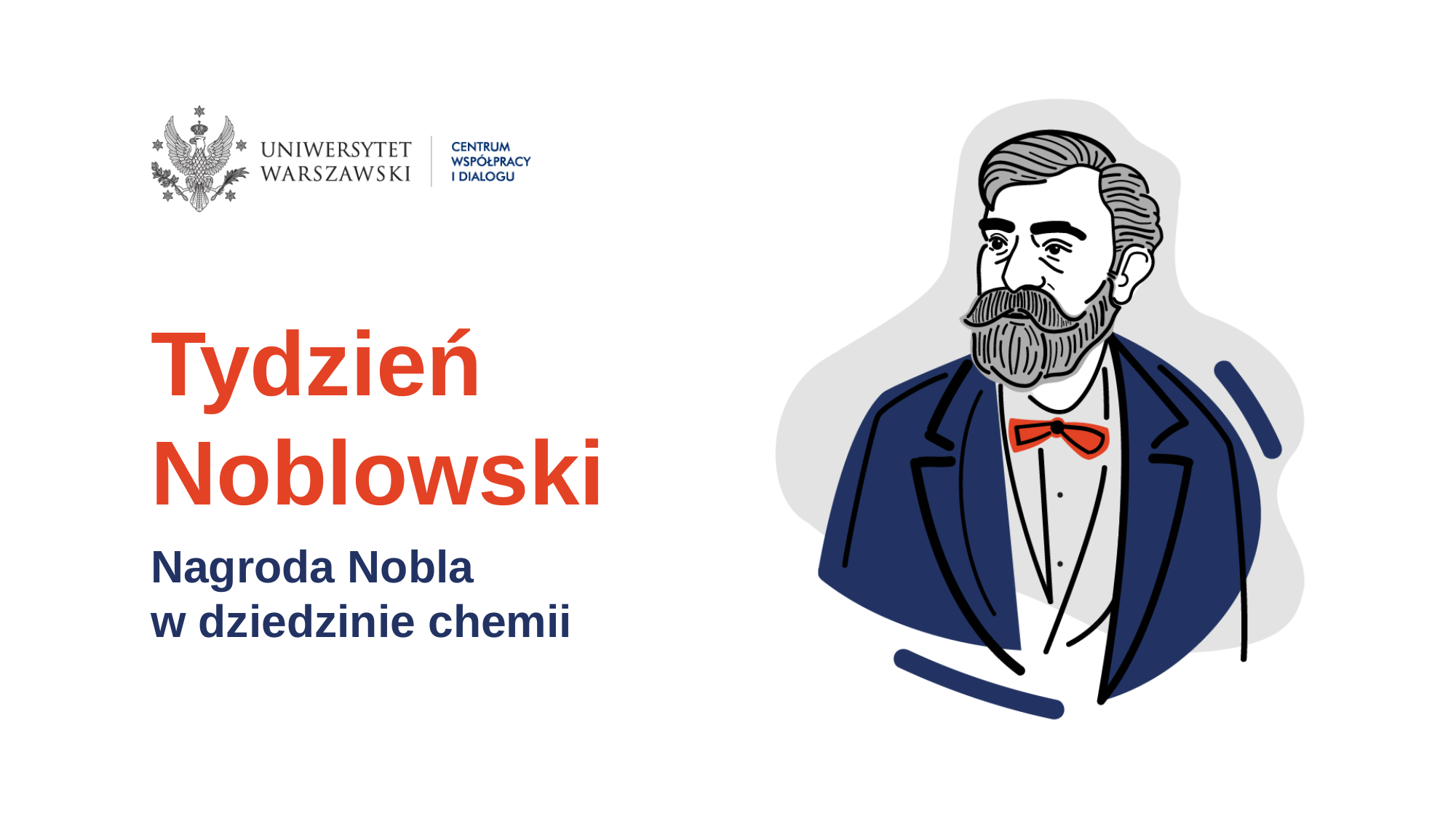

Tydzień
Noblowski
Nagroda Nobla
w dziedzinie chemii